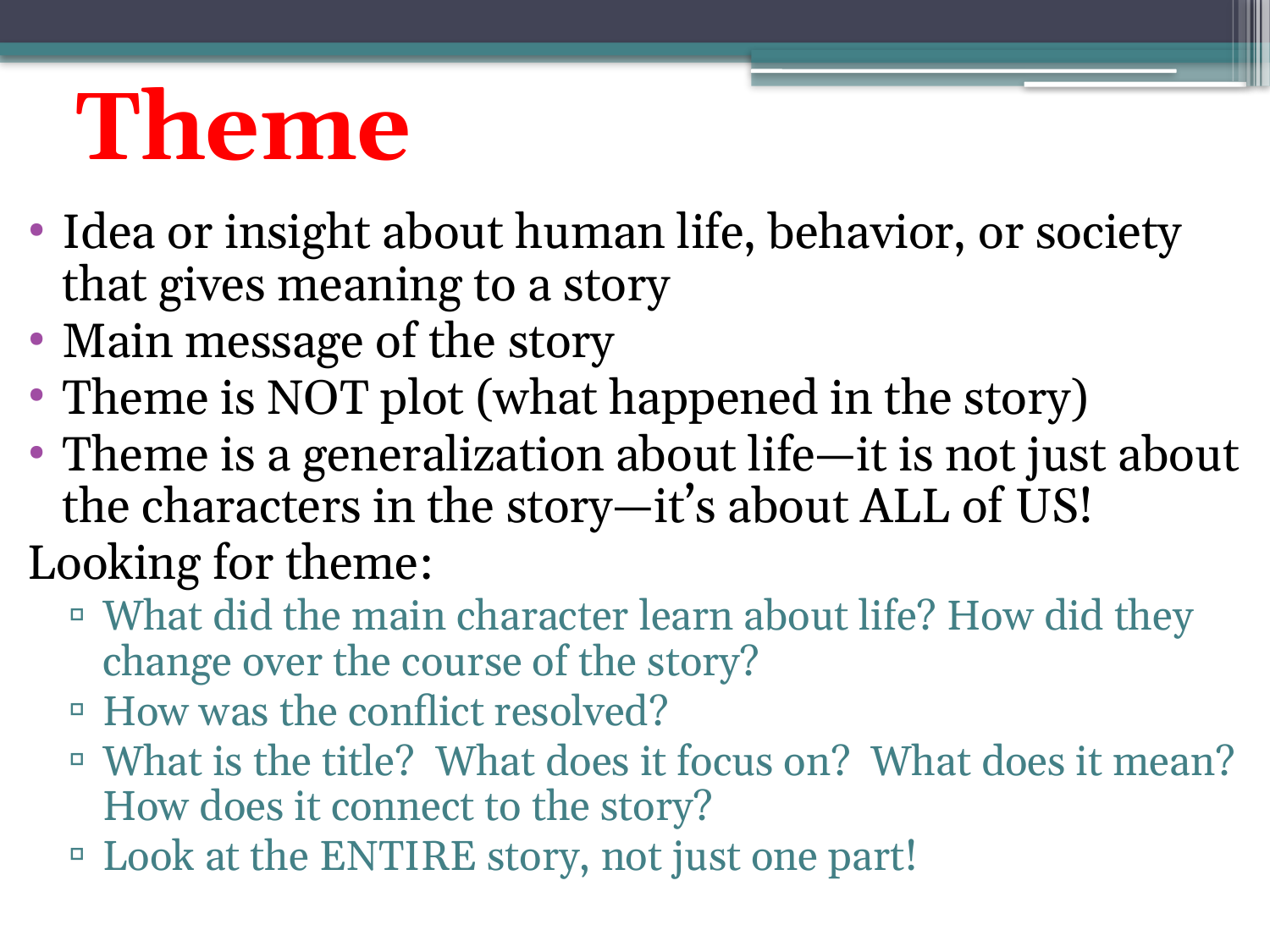

# Theme
Idea or insight about human life, behavior, or society that gives meaning to a story
Main message of the story
Theme is NOT plot (what happened in the story)
Theme is a generalization about life—it is not just about the characters in the story—it’s about ALL of US!
Looking for theme:
What did the main character learn about life? How did they change over the course of the story?
How was the conflict resolved?
What is the title?  What does it focus on?  What does it mean?  How does it connect to the story?
Look at the ENTIRE story, not just one part!